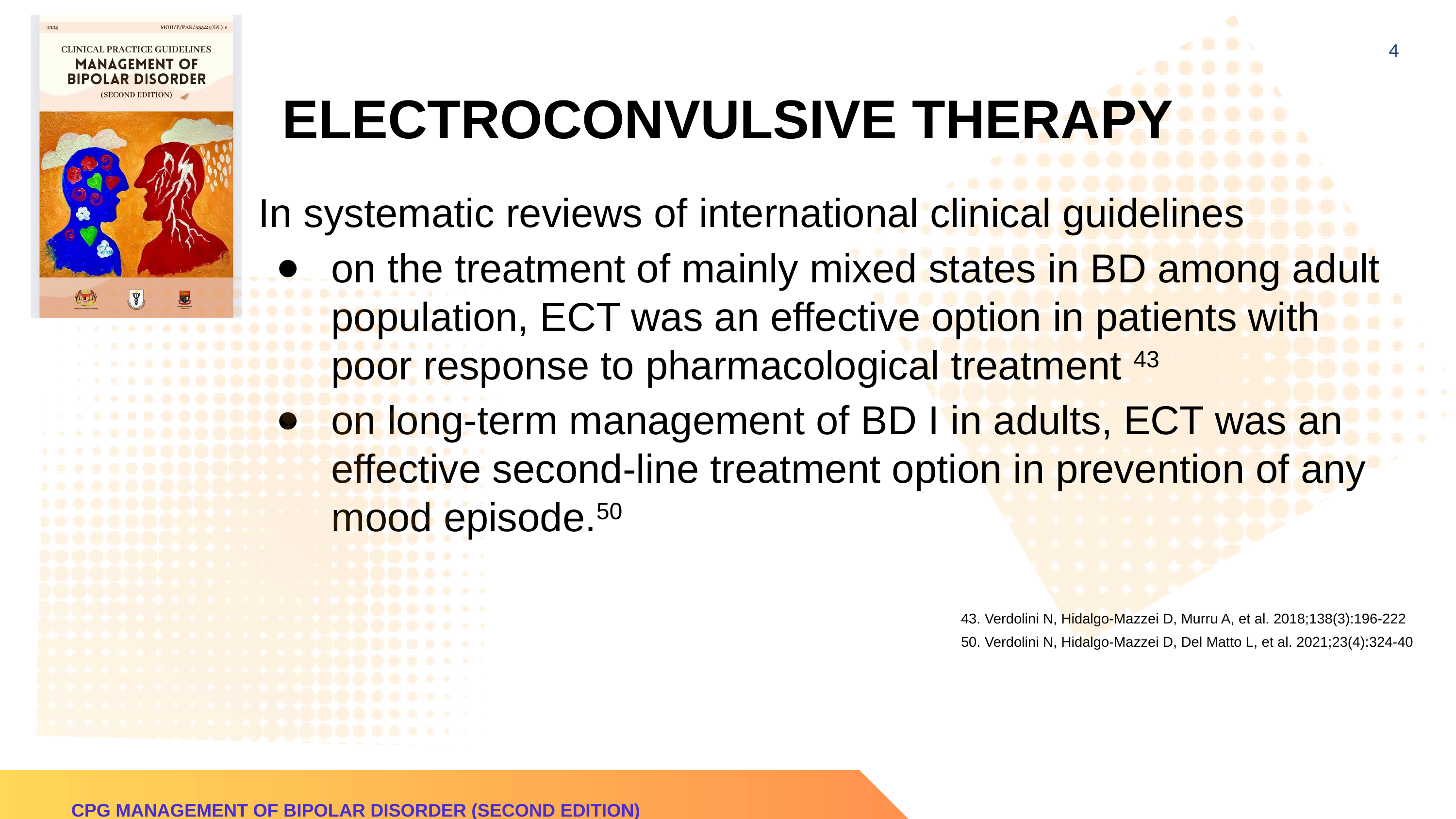

4
# ELECTROCONVULSIVE THERAPY
In systematic reviews of international clinical guidelines
on the treatment of mainly mixed states in BD among adult population, ECT was an effective option in patients with poor response to pharmacological treatment 43
on long-term management of BD I in adults, ECT was an effective second-line treatment option in prevention of any mood episode.50

43. Verdolini N, Hidalgo-Mazzei D, Murru A, et al. 2018;138(3):196-222
50. Verdolini N, Hidalgo-Mazzei D, Del Matto L, et al. 2021;23(4):324-40
CPG MANAGEMENT OF BIPOLAR DISORDER (SECOND EDITION)